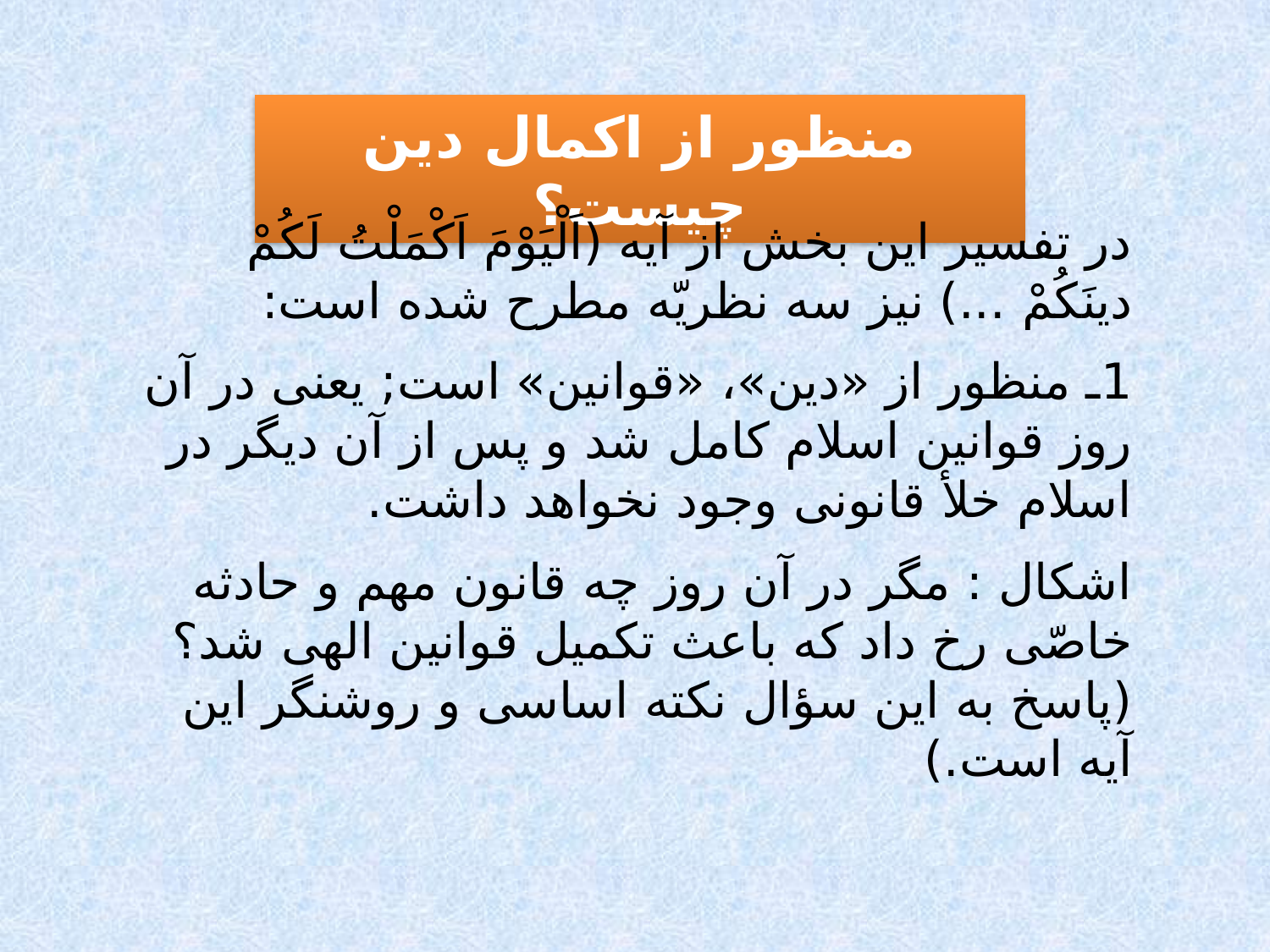

منظور از اكمال دين چيست؟
در تفسير اين بخش از آيه (اَلْيَوْمَ اَكْمَلْتُ لَكُمْ دينَكُمْ ...) نيز سه نظريّه مطرح شده است:
1ـ منظور از «دين»، «قوانين» است; يعنى در آن روز قوانين اسلام كامل شد و پس از آن ديگر در اسلام خلأ قانونى وجود نخواهد داشت.
اشكال : مگر در آن روز چه قانون مهم و حادثه خاصّى رخ داد كه باعث تكميل قوانين الهى شد؟ (پاسخ به اين سؤال نكته اساسى و روشنگر اين آيه است.)